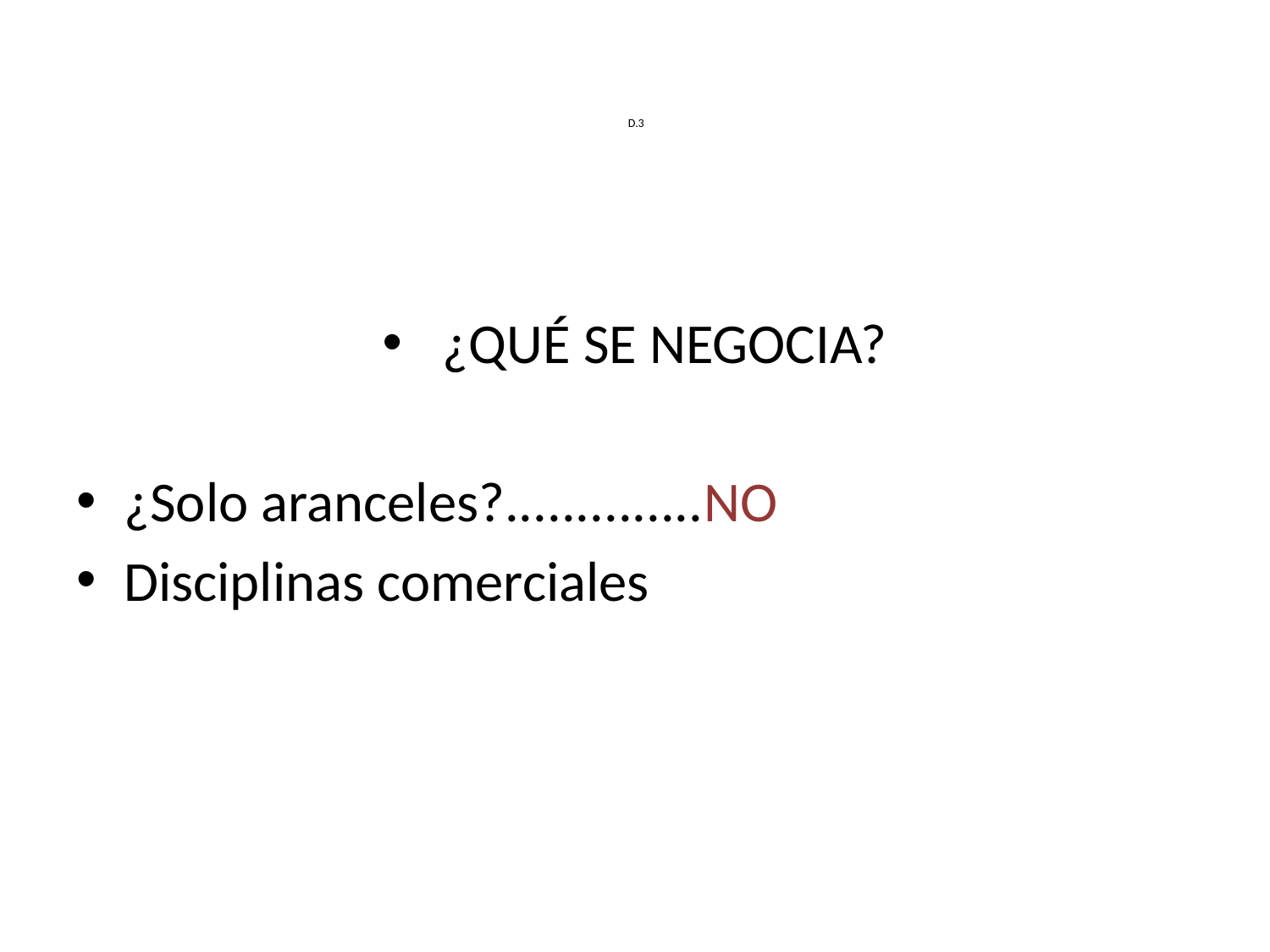

# D.3

 ¿QUÉ SE NEGOCIA?

¿Solo aranceles?..............NO
Disciplinas comerciales